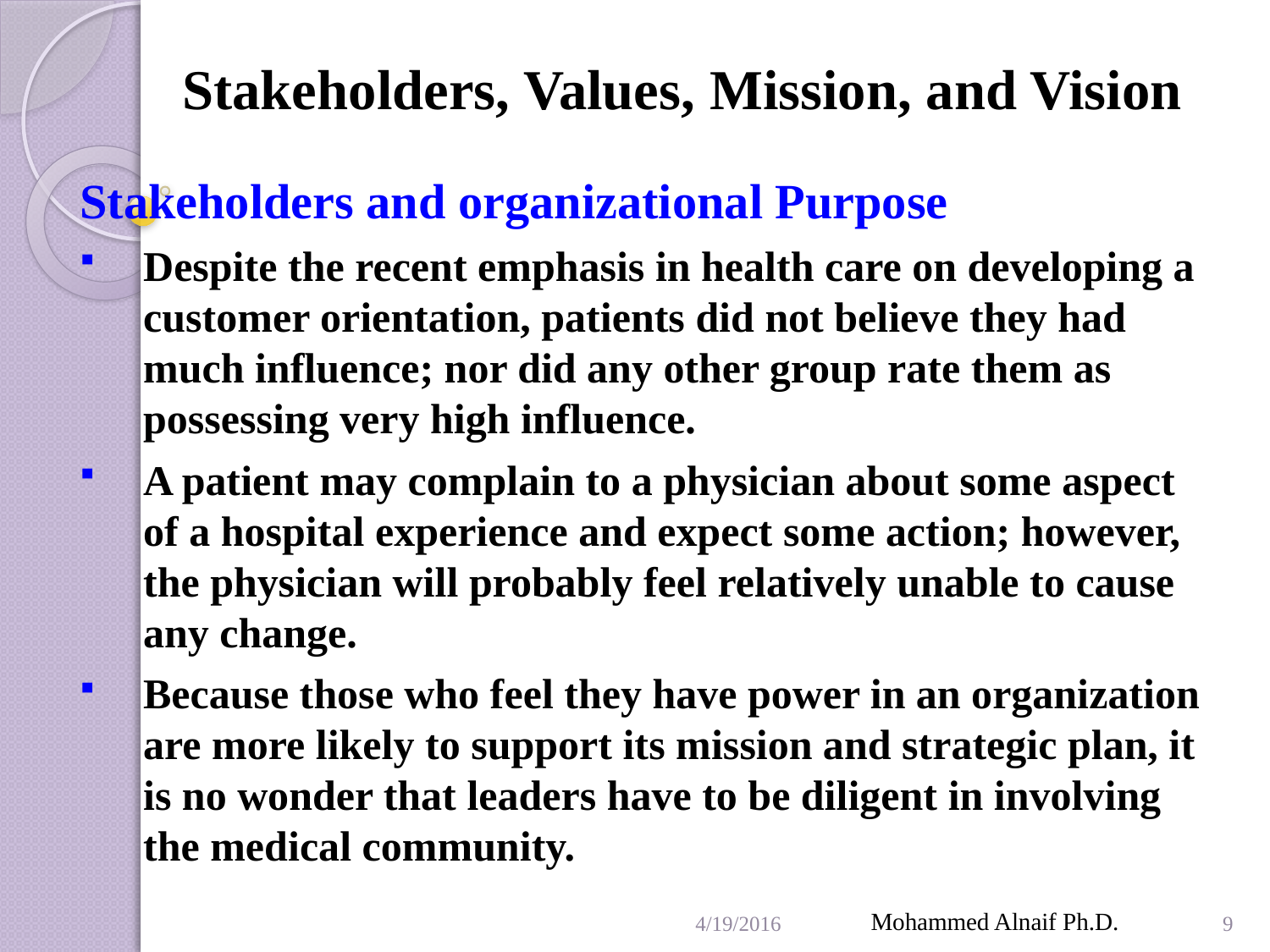

# Stakeholders, Values, Mission, and Vision
Stakeholders and organizational Purpose
Despite the recent emphasis in health care on developing a customer orientation, patients did not believe they had much influence; nor did any other group rate them as possessing very high influence.
A patient may complain to a physician about some aspect of a hospital experience and expect some action; however, the physician will probably feel relatively unable to cause any change.
Because those who feel they have power in an organization are more likely to support its mission and strategic plan, it is no wonder that leaders have to be diligent in involving the medical community.
4/19/2016
Mohammed Alnaif Ph.D.
9